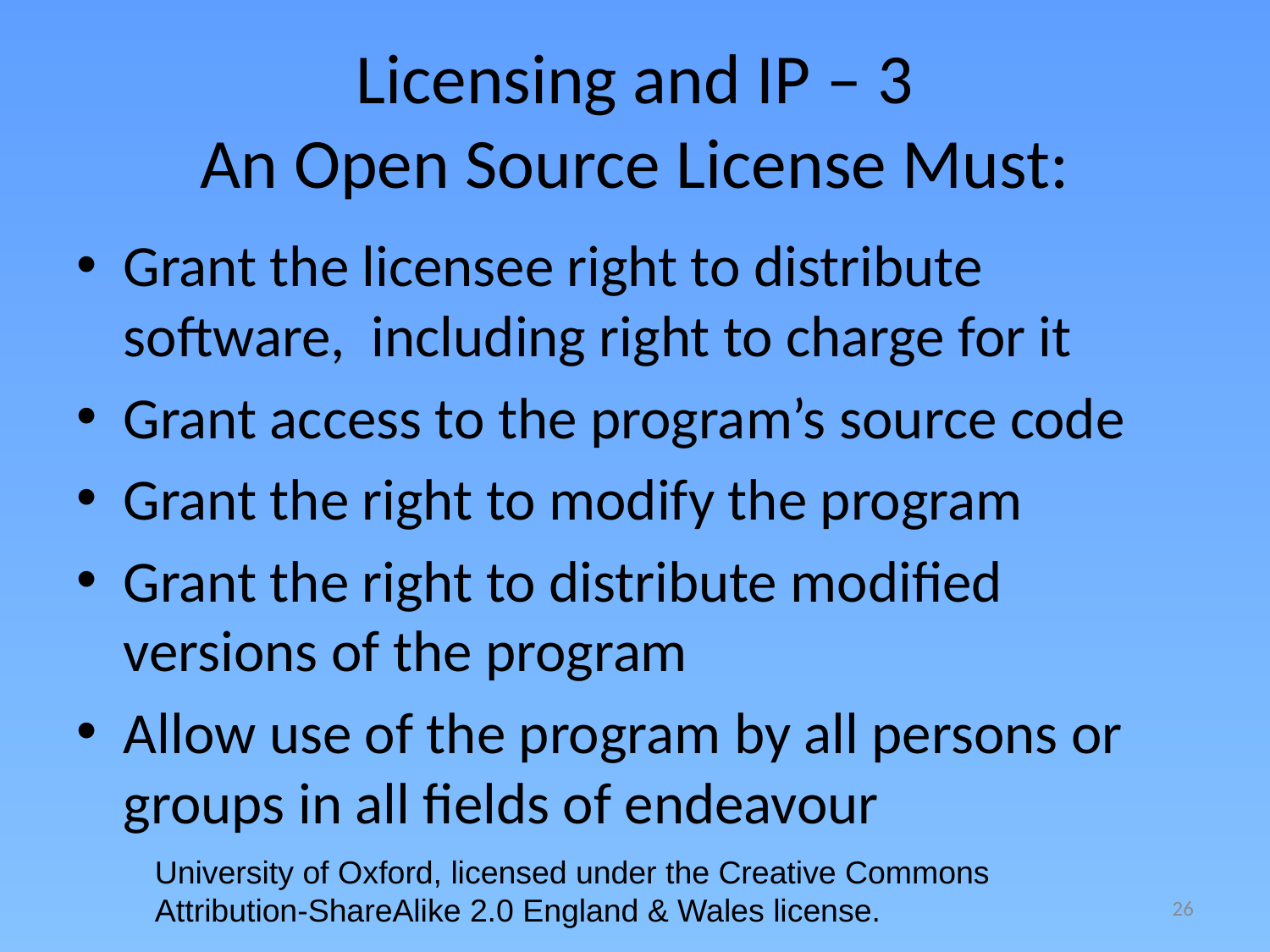

# Licensing and IP – 3 An Open Source License Must:
Grant the licensee right to distribute software,  including right to charge for it
Grant access to the program’s source code
Grant the right to modify the program
Grant the right to distribute modified versions of the program
Allow use of the program by all persons or groups in all fields of endeavour
University of Oxford, licensed under the Creative Commons
Attribution-ShareAlike 2.0 England & Wales license.
26